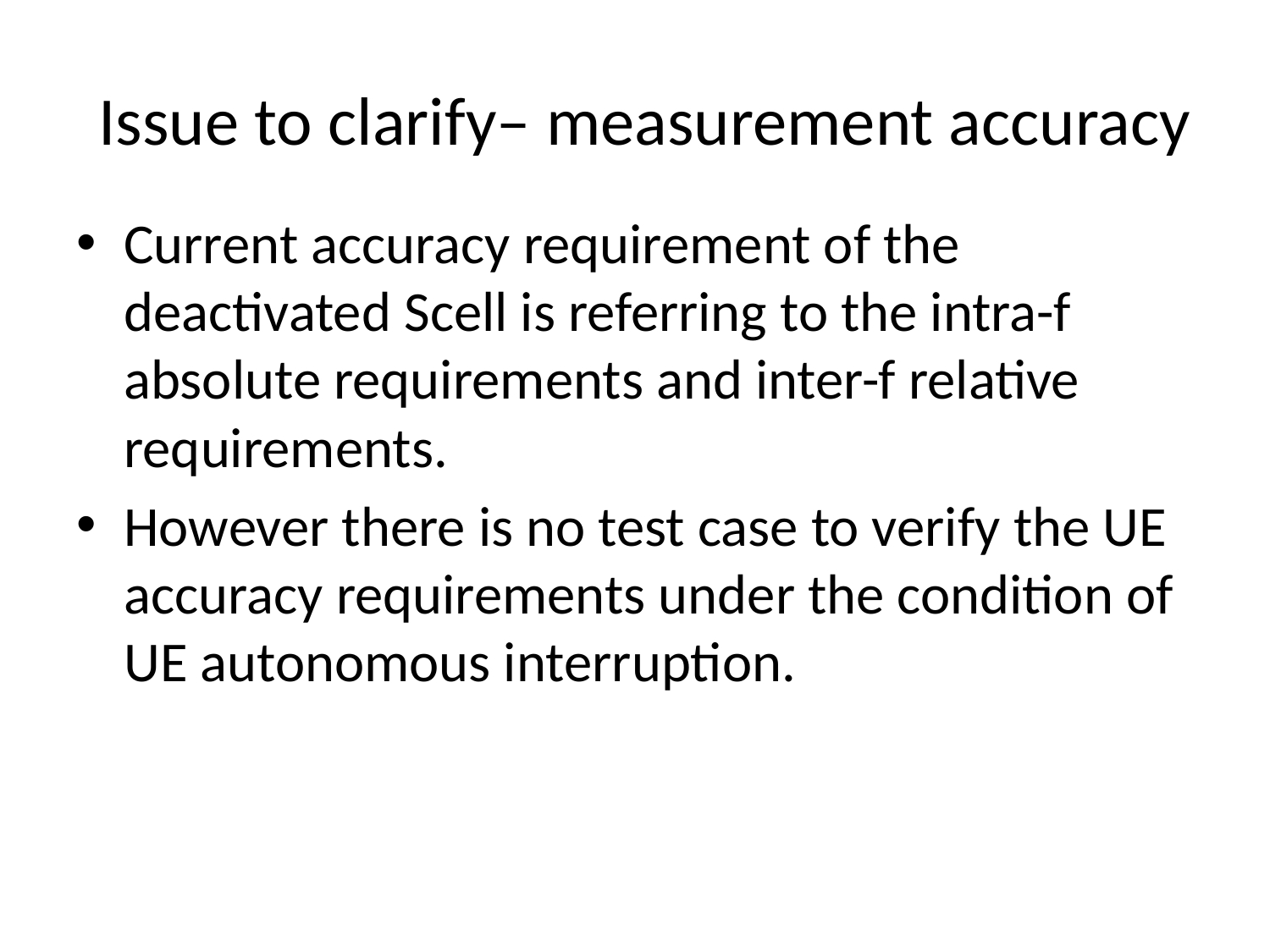

# Issue to clarify– measurement accuracy
Current accuracy requirement of the deactivated Scell is referring to the intra-f absolute requirements and inter-f relative requirements.
However there is no test case to verify the UE accuracy requirements under the condition of UE autonomous interruption.